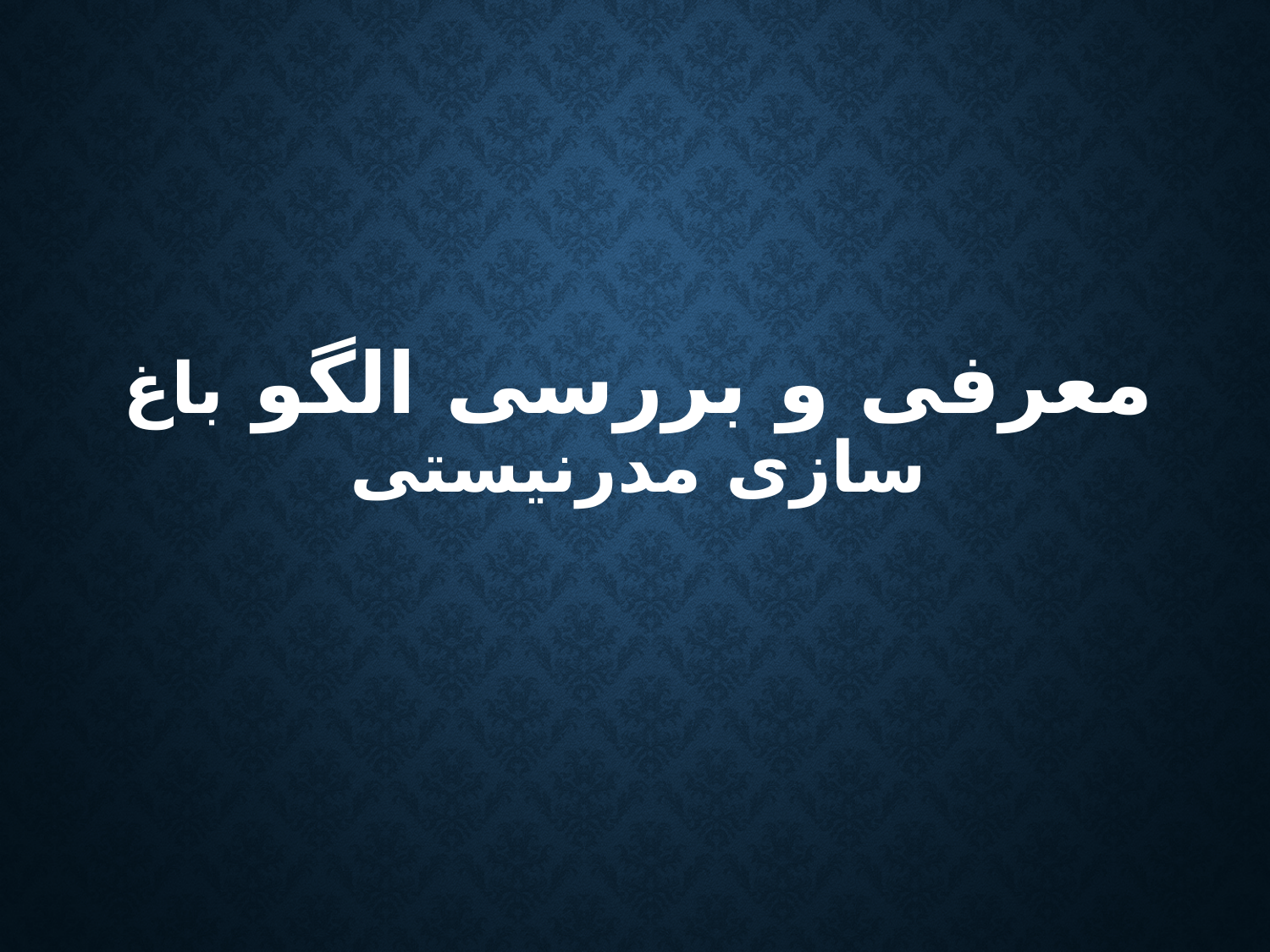

# معرفی و بررسی الگو باغ سازی مدرنیستی